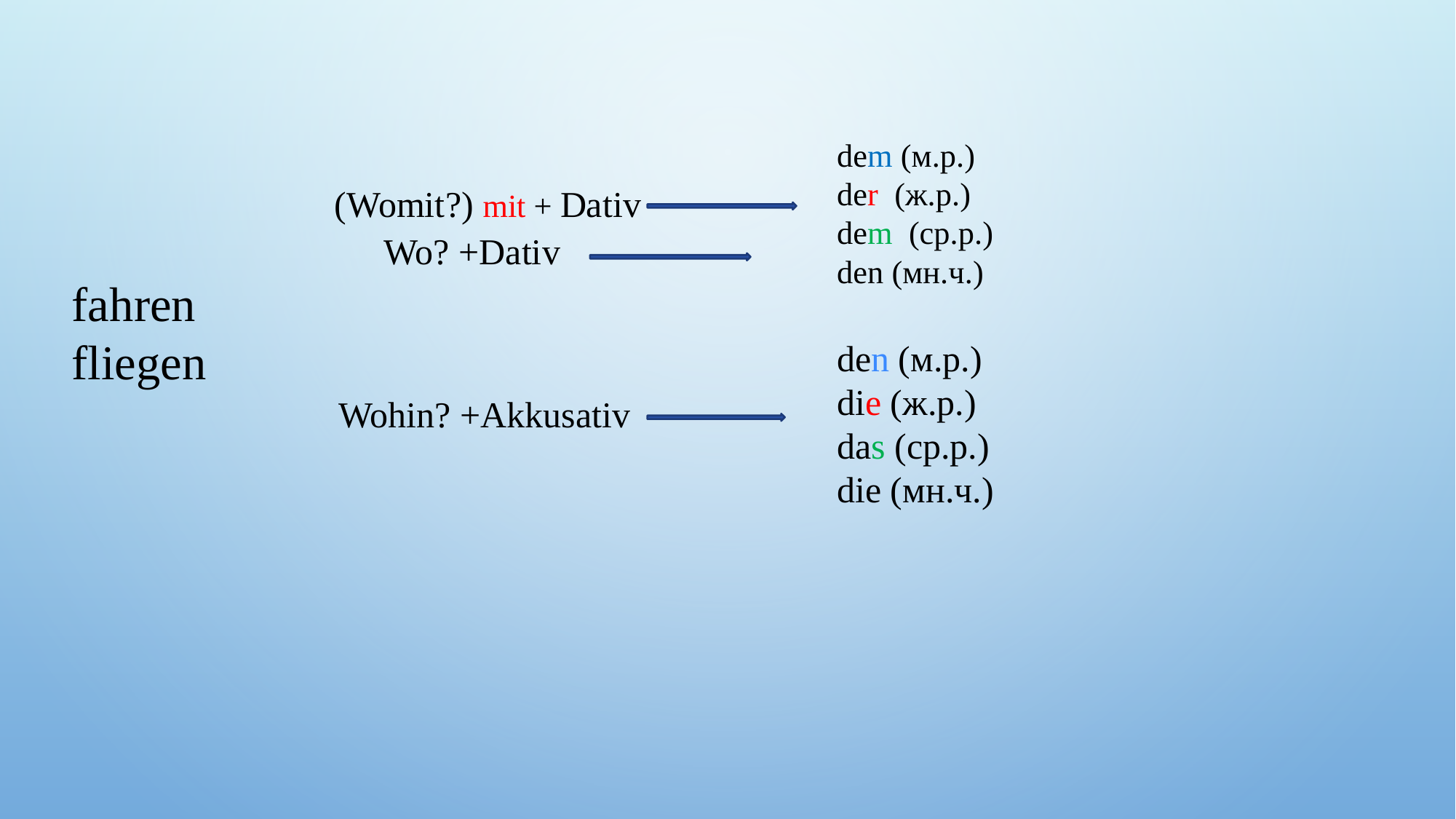

dem (м.р.)
der  (ж.р.)
dem  (ср.р.)
den (мн.ч.)
 (Womit?) mit + Dativ

Wo? +Dativ

fahren
fliegen
den (м.р.)
die (ж.р.)
das (ср.р.)
die (мн.ч.)
Wohin? +Akkusativ